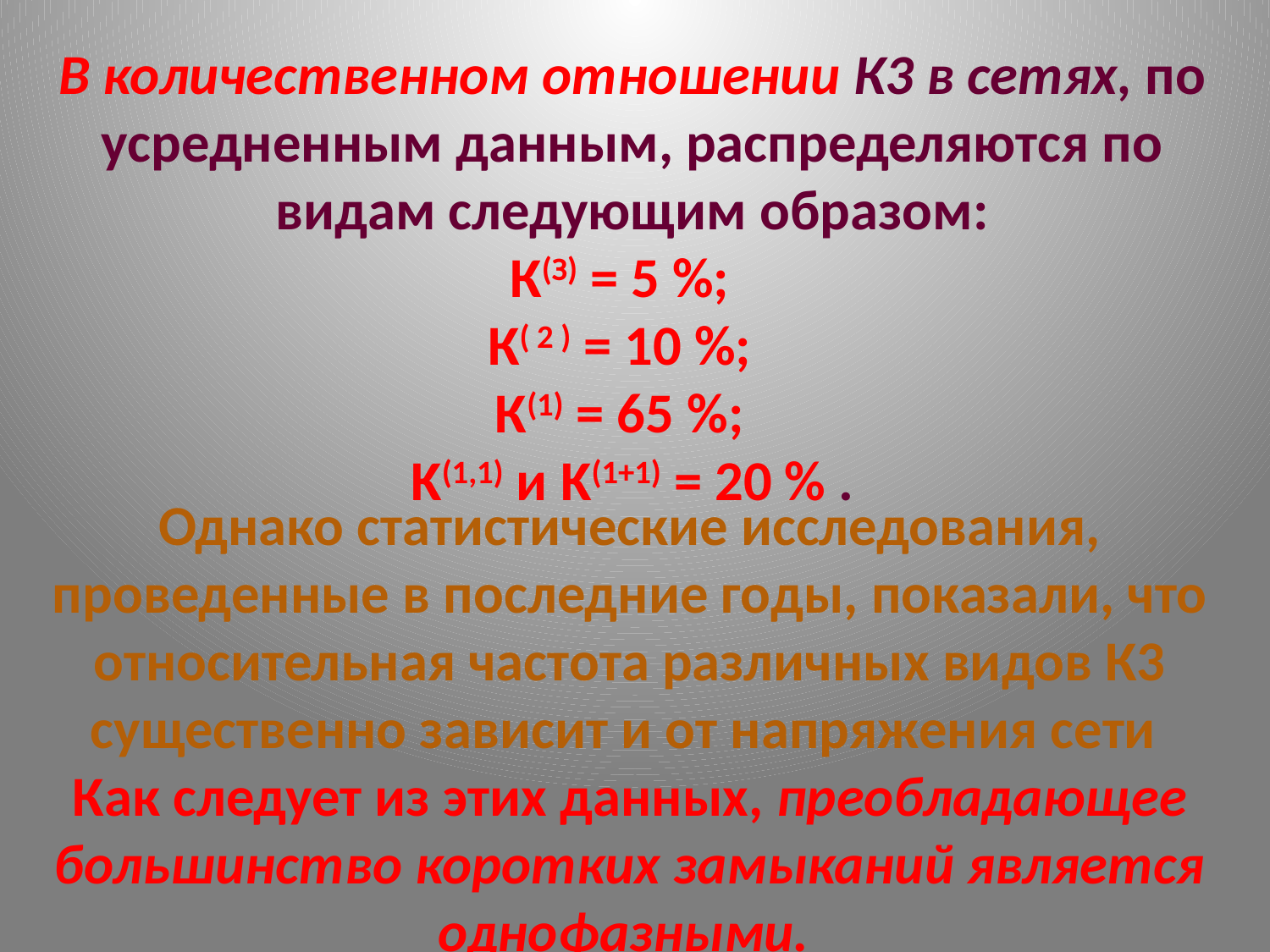

# В количественном отношении К3 в сетях, по усредненным данным, распределяются по видам следующим образом: К(З) = 5 %; К( 2 ) = 10 %; К(1) = 65 %; K(1,1) и K(1+1) = 20 % .
Однако статистические исследования, проведенные в последние годы, показали, что относительная частота различных видов К3 существенно зависит и от напряжения сети
Как следует из этих данных, преобладающее большинство коротких замыканий является однофазными.